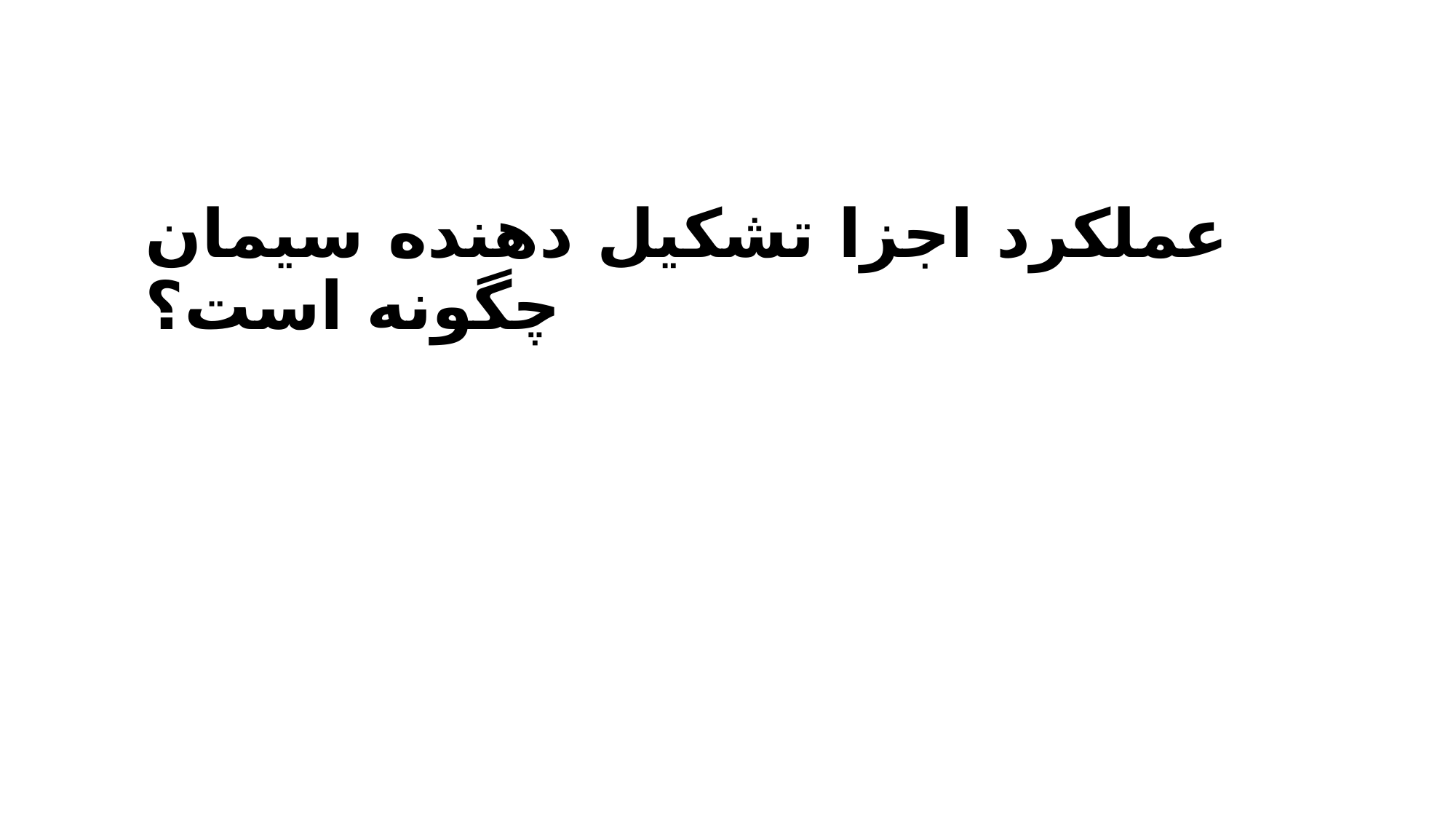

# عملکرد اجزا تشکیل دهنده سیمان چگونه است؟